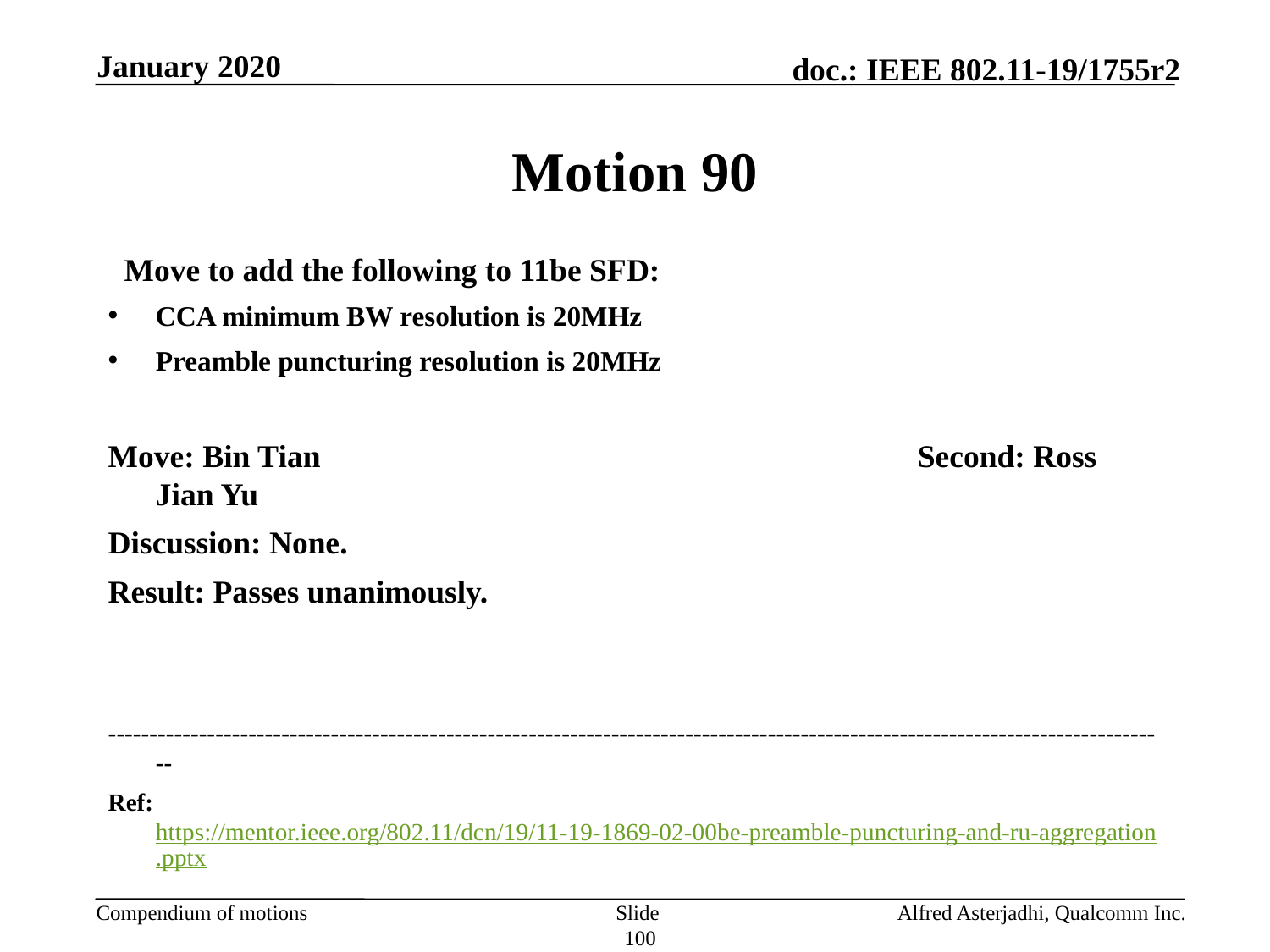

January 2020
# Motion 90
  Move to add the following to 11be SFD:
CCA minimum BW resolution is 20MHz
Preamble puncturing resolution is 20MHz

Move: Bin Tian					Second: Ross Jian Yu
Discussion: None.
Result: Passes unanimously.

---------------------------------------------------------------------------------------------------------------------------------
Ref: https://mentor.ieee.org/802.11/dcn/19/11-19-1869-02-00be-preamble-puncturing-and-ru-aggregation.pptx

Slide 100
Alfred Asterjadhi, Qualcomm Inc.